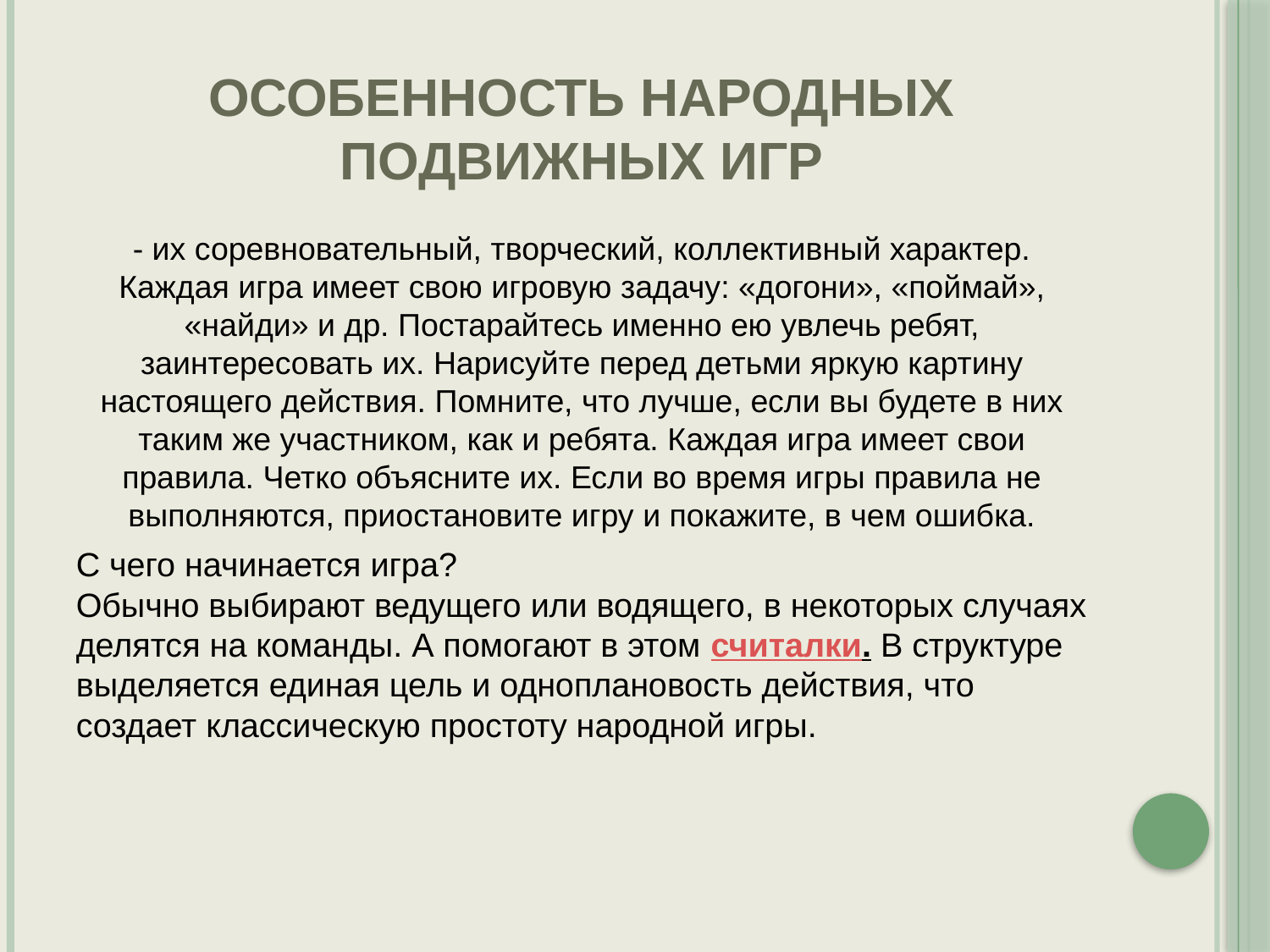

# Особенность народных подвижных игр
- их соревновательный, творческий, коллективный характер. Каждая игра имеет свою игровую задачу: «догони», «поймай», «найди» и др. Постарайтесь именно ею увлечь ребят, заинтересовать их. Нарисуйте перед детьми яркую картину настоящего действия. Помните, что лучше, если вы будете в них таким же участником, как и ребята. Каждая игра имеет свои правила. Четко объясните их. Если во время игры правила не выполняются, приостановите игру и покажите, в чем ошибка.
С чего начинается игра?
Обычно выбирают ведущего или водящего, в некоторых случаях делятся на команды. А помогают в этом считалки. В структуре выделяется единая цель и одноплановость действия, что создает классическую простоту народной игры.